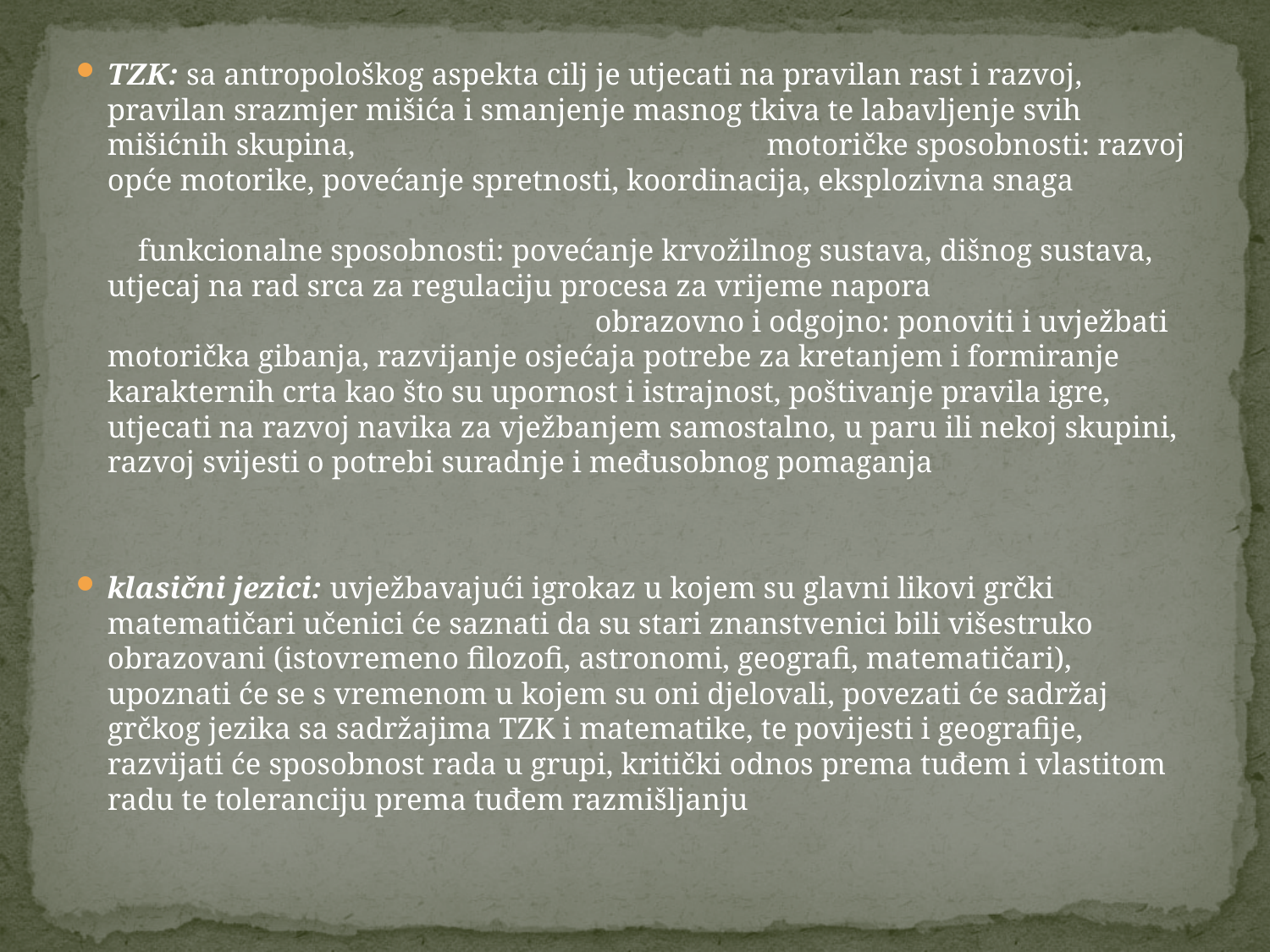

TZK: sa antropološkog aspekta cilj je utjecati na pravilan rast i razvoj, pravilan srazmjer mišića i smanjenje masnog tkiva te labavljenje svih mišićnih skupina,                                                      motoričke sposobnosti: razvoj opće motorike, povećanje spretnosti, koordinacija, eksplozivna snaga                                                                                                                                                                   funkcionalne sposobnosti: povećanje krvožilnog sustava, dišnog sustava, utjecaj na rad srca za regulaciju procesa za vrijeme napora                                                                                                   obrazovno i odgojno: ponoviti i uvježbati motorička gibanja, razvijanje osjećaja potrebe za kretanjem i formiranje karakternih crta kao što su upornost i istrajnost, poštivanje pravila igre, utjecati na razvoj navika za vježbanjem samostalno, u paru ili nekoj skupini, razvoj svijesti o potrebi suradnje i međusobnog pomaganja

klasični jezici: uvježbavajući igrokaz u kojem su glavni likovi grčki matematičari učenici će saznati da su stari znanstvenici bili višestruko obrazovani (istovremeno filozofi, astronomi, geografi, matematičari), upoznati će se s vremenom u kojem su oni djelovali, povezati će sadržaj grčkog jezika sa sadržajima TZK i matematike, te povijesti i geografije, razvijati će sposobnost rada u grupi, kritički odnos prema tuđem i vlastitom radu te toleranciju prema tuđem razmišljanju